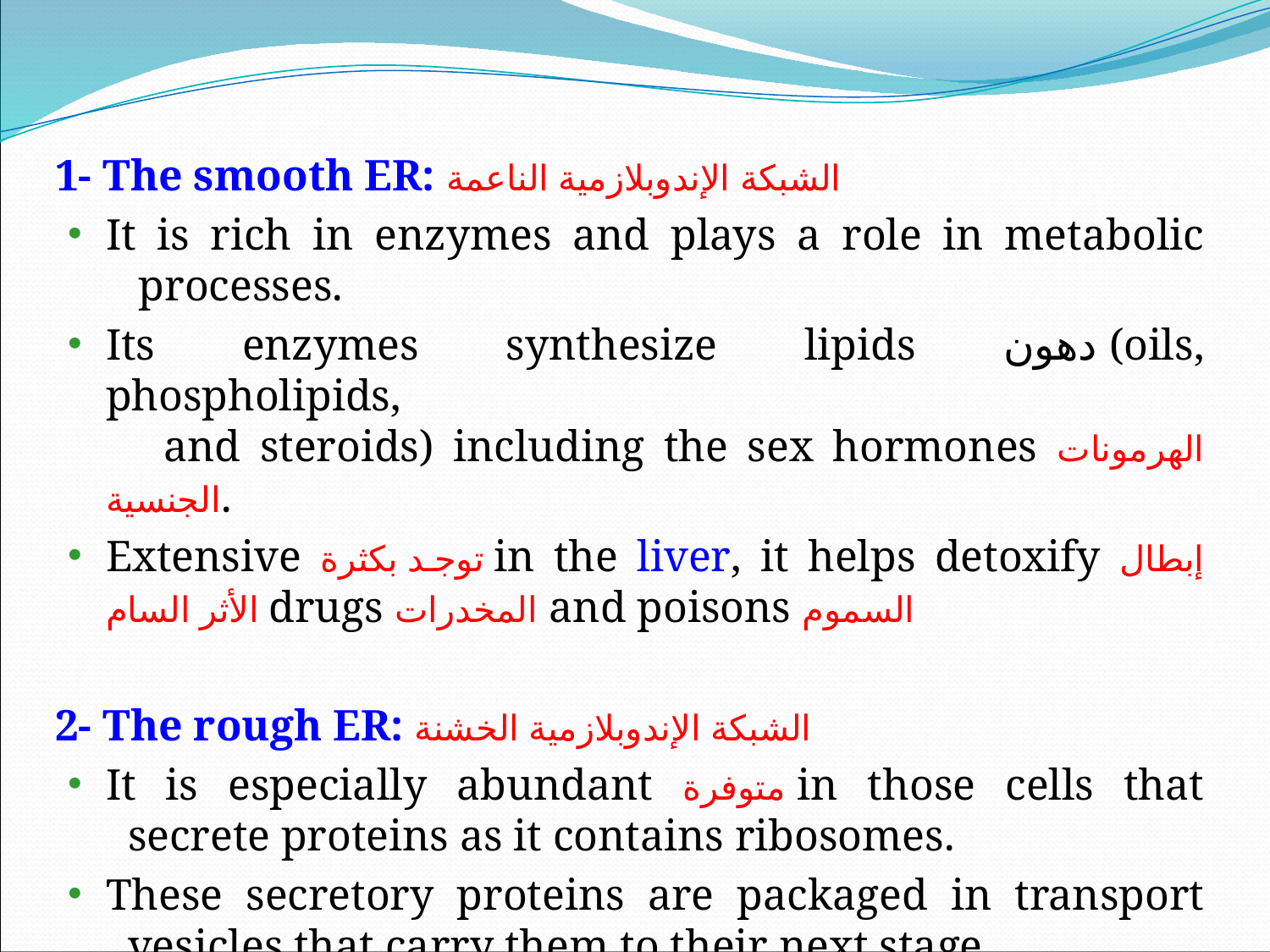

1- The smooth ER: الشبكة الإندوبلازمية الناعمة
It is rich in enzymes and plays a role in metabolic
   processes.
Its enzymes synthesize lipids دهون (oils, phospholipids,
   and steroids) including the sex hormones الهرمونات الجنسية.
Extensive توجد بكثرة in the liver, it helps detoxify إبطال الأثر السام drugs المخدرات and poisons السموم

2- The rough ER: الشبكة الإندوبلازمية الخشنة
It is especially abundant متوفرة in those cells that
  secrete proteins as it contains ribosomes.
These secretory proteins are packaged in transport
  vesicles that carry them to their next stage.